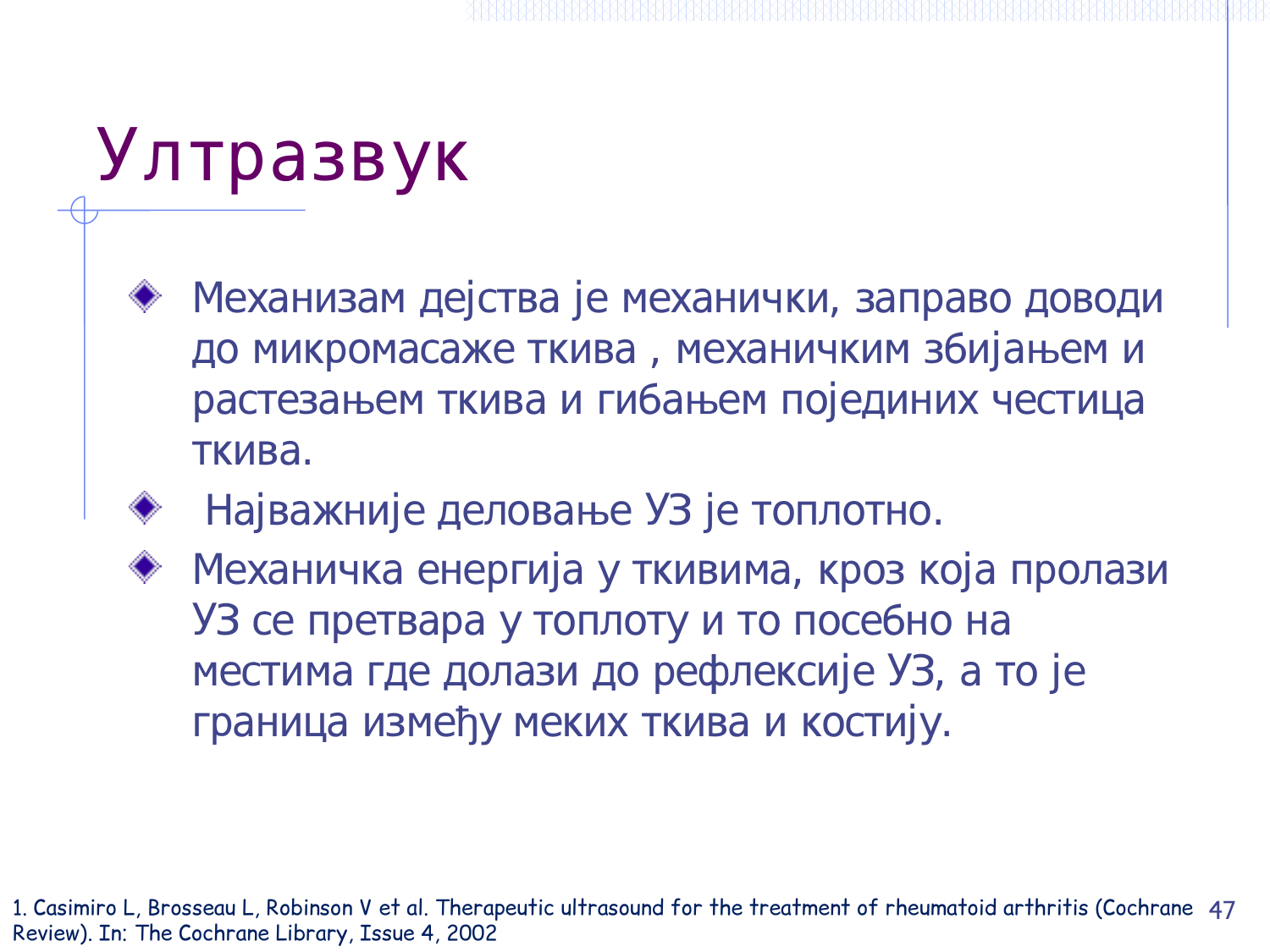

# Ултразвук
Механизам дејства је механички, заправо доводи до микромасаже ткива , механичким збијањем и растезањем ткива и гибањем појединих честица ткива.
 Најважније деловање УЗ је топлотно.
Механичка енергија у ткивима, кроз која пролази УЗ се претвара у топлоту и то посебно на местима где долази до рефлексије УЗ, а то је граница између меких ткива и костију.
47
1. Casimiro L, Brosseau L, Robinson V et al. Therapeutic ultrasound for the treatment of rheumatoid arthritis (Cochrane Review). In: The Cochrane Library, Issue 4, 2002